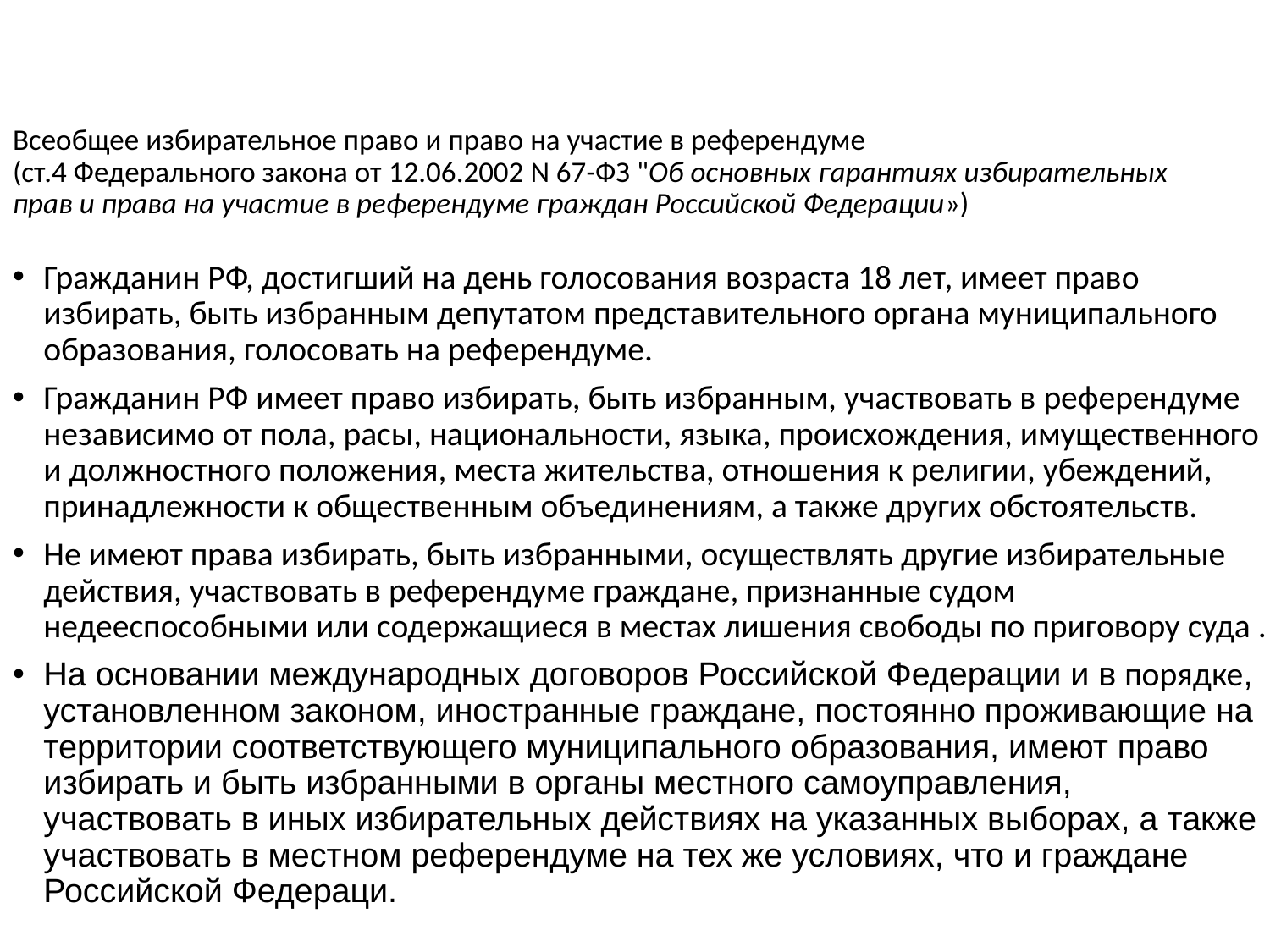

# Всеобщее избирательное право и право на участие в референдуме (ст.4 Федерального закона от 12.06.2002 N 67-ФЗ "Об основных гарантиях избирательных прав и права на участие в референдуме граждан Российской Федерации»)
Гражданин РФ, достигший на день голосования возраста 18 лет, имеет право избирать, быть избранным депутатом представительного органа муниципального образования, голосовать на референдуме.
Гражданин РФ имеет право избирать, быть избранным, участвовать в референдуме независимо от пола, расы, национальности, языка, происхождения, имущественного и должностного положения, места жительства, отношения к религии, убеждений, принадлежности к общественным объединениям, а также других обстоятельств.
Не имеют права избирать, быть избранными, осуществлять другие избирательные действия, участвовать в референдуме граждане, признанные судом недееспособными или содержащиеся в местах лишения свободы по приговору суда .
На основании международных договоров Российской Федерации и в порядке, установленном законом, иностранные граждане, постоянно проживающие на территории соответствующего муниципального образования, имеют право избирать и быть избранными в органы местного самоуправления, участвовать в иных избирательных действиях на указанных выборах, а также участвовать в местном референдуме на тех же условиях, что и граждане Российской Федераци.